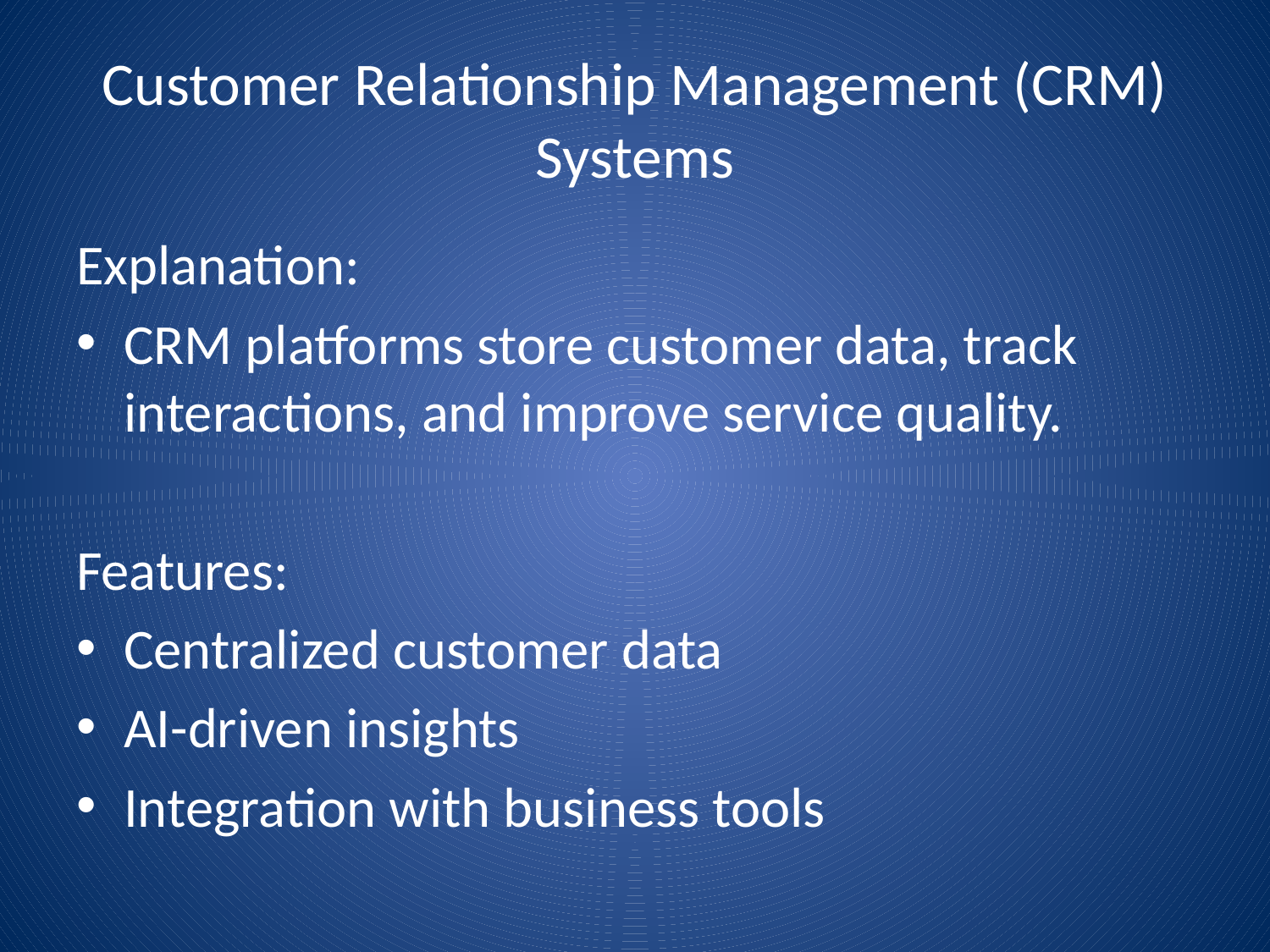

# Customer Relationship Management (CRM) Systems
Explanation:
CRM platforms store customer data, track interactions, and improve service quality.

Features:
Centralized customer data
AI-driven insights
Integration with business tools